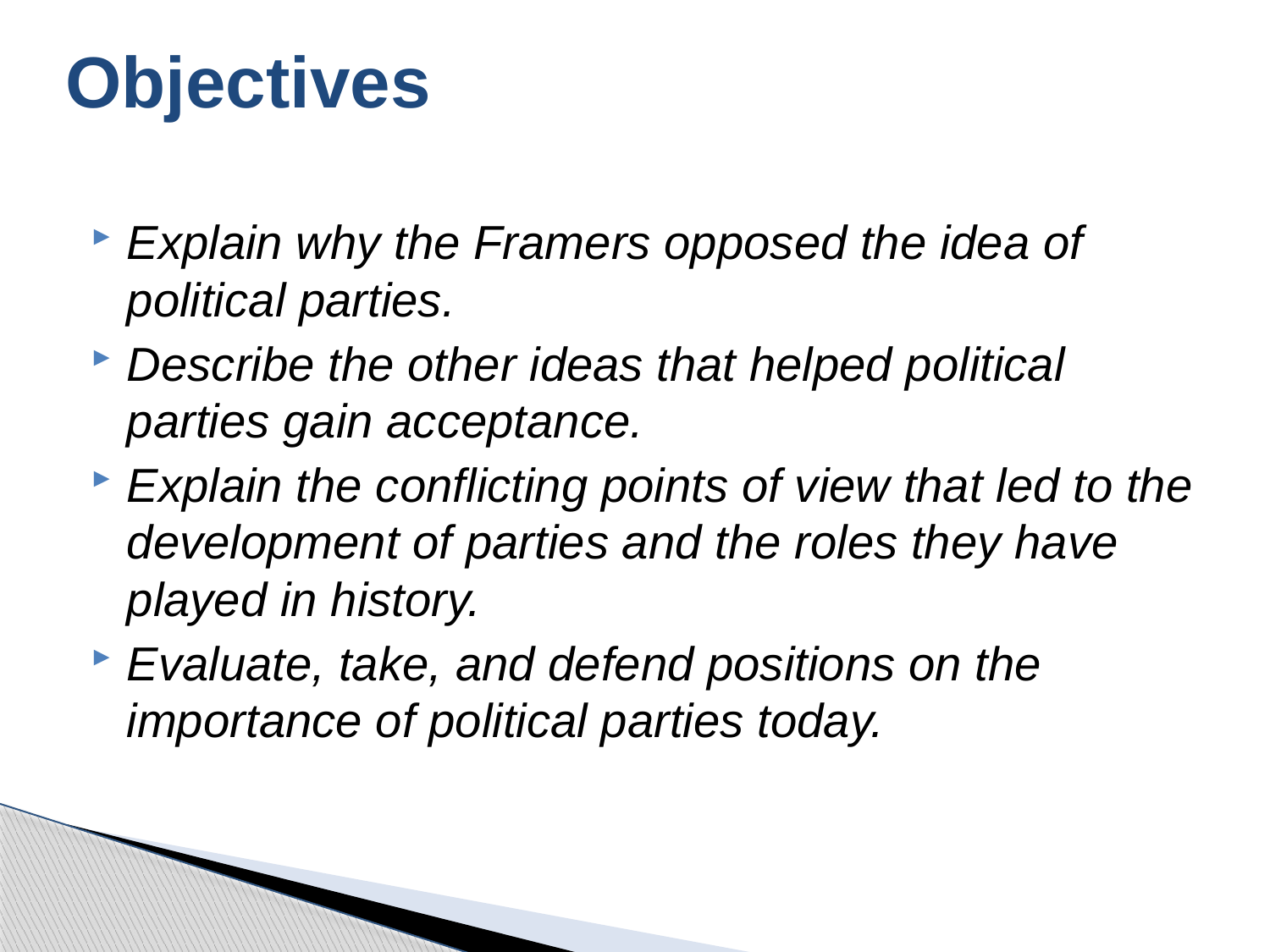

# Objectives

Explain why the Framers opposed the idea of political parties.
Describe the other ideas that helped political parties gain acceptance.
Explain the conflicting points of view that led to the development of parties and the roles they have played in history.
Evaluate, take, and defend positions on the importance of political parties today.